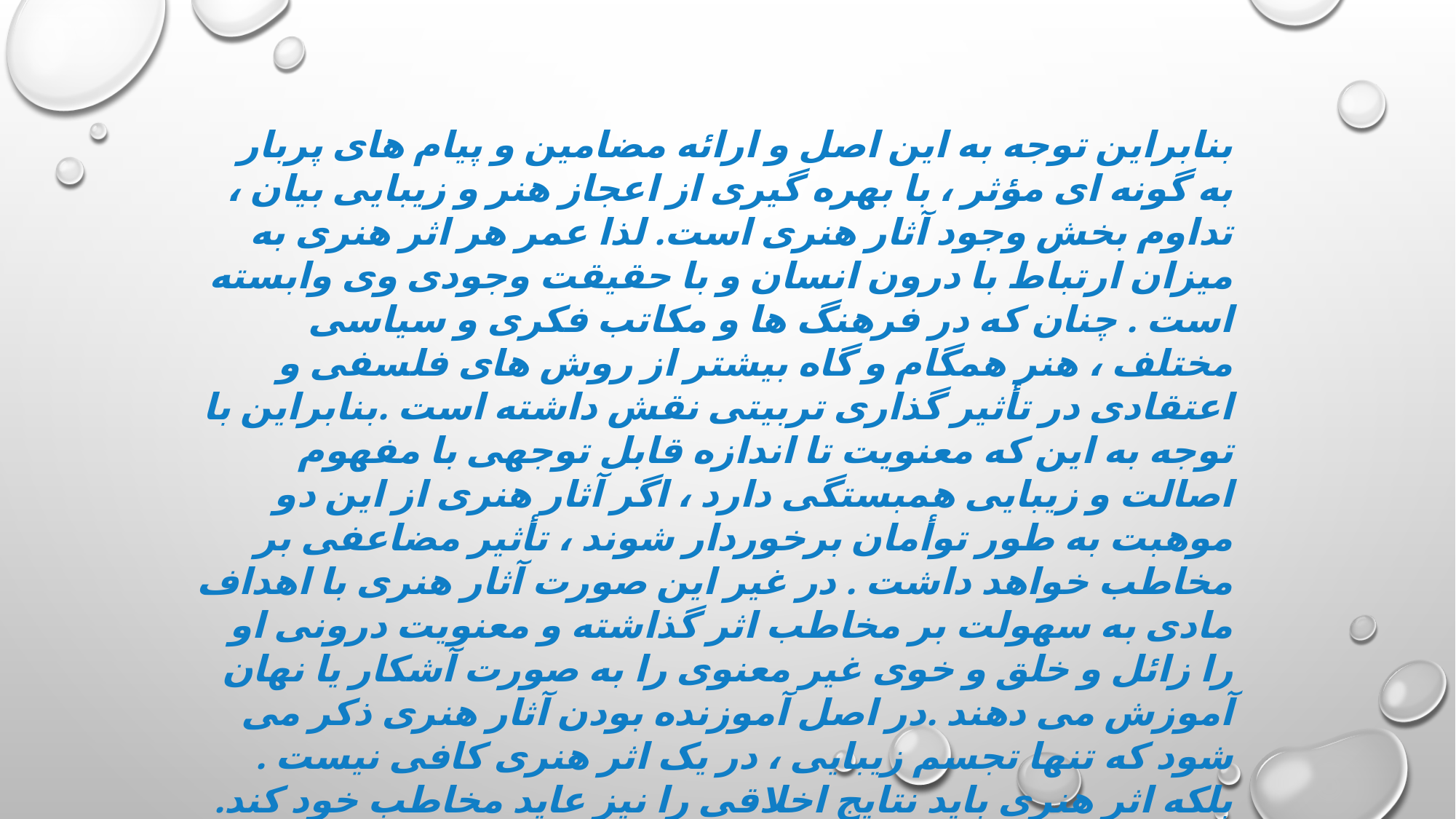

بنابراین توجه به این اصل و ارائه مضامین و پیام های پربار به گونه ای مؤثر ، با بهره گیری از اعجاز هنر و زیبایی بیان ، تداوم بخش وجود آثار هنری است. لذا عمر هر اثر هنری به میزان ارتباط با درون انسان و با حقیقت وجودی وی وابسته است . چنان که در فرهنگ ها و مکاتب فکری و سیاسی مختلف ، هنر همگام و گاه بیشتر از روش های فلسفی و اعتقادی در تأثیر گذاری تربیتی نقش داشته است .بنابراین با توجه به این که معنویت تا اندازه قابل توجهی با مفهوم اصالت و زیبایی همبستگی دارد ، اگر آثار هنری از این دو موهبت به طور توأمان برخوردار شوند ، تأثیر مضاعفی بر مخاطب خواهد داشت . در غیر این صورت آثار هنری با اهداف مادی به سهولت بر مخاطب اثر گذاشته و معنویت درونی او را زائل و خلق و خوی غیر معنوی را به صورت آشکار یا نهان آموزش می دهند .در اصل آموزنده بودن آثار هنری ذکر می شود که تنها تجسم زیبایی ، در یک اثر هنری کافی نیست . بلکه اثر هنری باید نتایج اخلاقی را نیز عاید مخاطب خود کند. این آموزش اخلاقی باید به گونه ای خوشایند با ترکیب از آموزش و تفریح به تماشا گر عرضه شود .